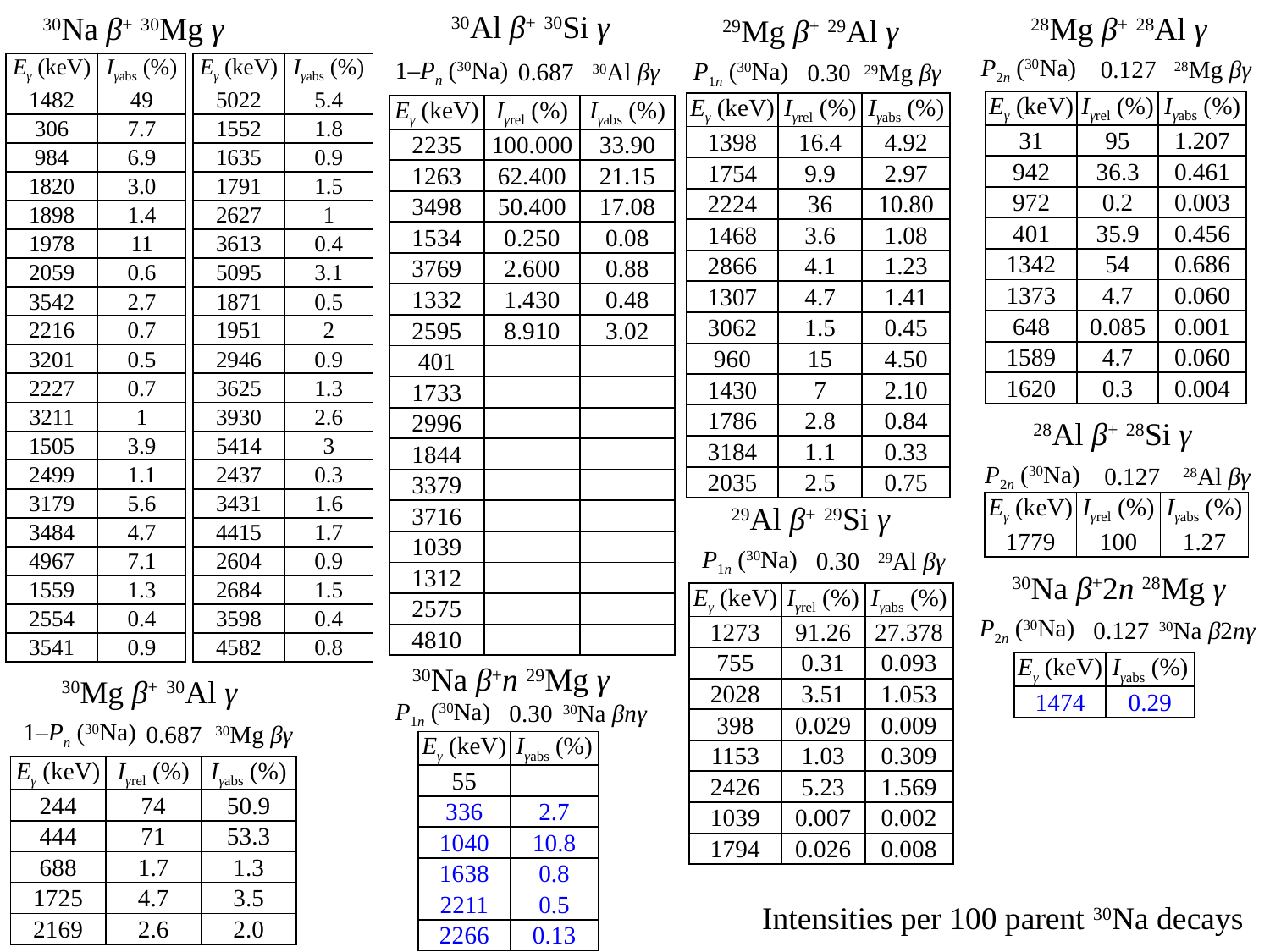

30Al β+ 30Si γ
30Na β+ 30Mg γ
28Mg β+ 28Al γ
29Mg β+ 29Al γ
| P2n (30Na) | 0.127 | 28Mg βγ |
| --- | --- | --- |
| Eγ (keV) | Iγabs (%) |
| --- | --- |
| 1482 | 49 |
| 306 | 7.7 |
| 984 | 6.9 |
| 1820 | 3.0 |
| 1898 | 1.4 |
| 1978 | 11 |
| 2059 | 0.6 |
| 3542 | 2.7 |
| 2216 | 0.7 |
| 3201 | 0.5 |
| 2227 | 0.7 |
| 3211 | 1 |
| 1505 | 3.9 |
| 2499 | 1.1 |
| 3179 | 5.6 |
| 3484 | 4.7 |
| 4967 | 7.1 |
| 1559 | 1.3 |
| 2554 | 0.4 |
| 3541 | 0.9 |
| Eγ (keV) | Iγabs (%) |
| --- | --- |
| 5022 | 5.4 |
| 1552 | 1.8 |
| 1635 | 0.9 |
| 1791 | 1.5 |
| 2627 | 1 |
| 3613 | 0.4 |
| 5095 | 3.1 |
| 1871 | 0.5 |
| 1951 | 2 |
| 2946 | 0.9 |
| 3625 | 1.3 |
| 3930 | 2.6 |
| 5414 | 3 |
| 2437 | 0.3 |
| 3431 | 1.6 |
| 4415 | 1.7 |
| 2604 | 0.9 |
| 2684 | 1.5 |
| 3598 | 0.4 |
| 4582 | 0.8 |
| 1–Pn (30Na) | 0.687 | 30Al βγ |
| --- | --- | --- |
| P1n (30Na) | 0.30 | 29Mg βγ |
| --- | --- | --- |
| Eγ (keV) | Iγrel (%) | Iγabs (%) |
| --- | --- | --- |
| 31 | 95 | 1.207 |
| 942 | 36.3 | 0.461 |
| 972 | 0.2 | 0.003 |
| 401 | 35.9 | 0.456 |
| 1342 | 54 | 0.686 |
| 1373 | 4.7 | 0.060 |
| 648 | 0.085 | 0.001 |
| 1589 | 4.7 | 0.060 |
| 1620 | 0.3 | 0.004 |
| Eγ (keV) | Iγrel (%) | Iγabs (%) |
| --- | --- | --- |
| 1398 | 16.4 | 4.92 |
| 1754 | 9.9 | 2.97 |
| 2224 | 36 | 10.80 |
| 1468 | 3.6 | 1.08 |
| 2866 | 4.1 | 1.23 |
| 1307 | 4.7 | 1.41 |
| 3062 | 1.5 | 0.45 |
| 960 | 15 | 4.50 |
| 1430 | 7 | 2.10 |
| 1786 | 2.8 | 0.84 |
| 3184 | 1.1 | 0.33 |
| 2035 | 2.5 | 0.75 |
| Eγ (keV) | Iγrel (%) | Iγabs (%) |
| --- | --- | --- |
| 2235 | 100.000 | 33.90 |
| 1263 | 62.400 | 21.15 |
| 3498 | 50.400 | 17.08 |
| 1534 | 0.250 | 0.08 |
| 3769 | 2.600 | 0.88 |
| 1332 | 1.430 | 0.48 |
| 2595 | 8.910 | 3.02 |
| 401 |  |  |
| 1733 |  |  |
| 2996 |  |  |
| 1844 |  |  |
| 3379 |  |  |
| 3716 |  |  |
| 1039 |  |  |
| 1312 |  |  |
| 2575 |  |  |
| 4810 |  |  |
28Al β+ 28Si γ
| P2n (30Na) | 0.127 | 28Al βγ |
| --- | --- | --- |
29Al β+ 29Si γ
| Eγ (keV) | Iγrel (%) | Iγabs (%) |
| --- | --- | --- |
| 1779 | 100 | 1.27 |
| P1n (30Na) | 0.30 | 29Al βγ |
| --- | --- | --- |
30Na β+2n 28Mg γ
| Eγ (keV) | Iγrel (%) | Iγabs (%) |
| --- | --- | --- |
| 1273 | 91.26 | 27.378 |
| 755 | 0.31 | 0.093 |
| 2028 | 3.51 | 1.053 |
| 398 | 0.029 | 0.009 |
| 1153 | 1.03 | 0.309 |
| 2426 | 5.23 | 1.569 |
| 1039 | 0.007 | 0.002 |
| 1794 | 0.026 | 0.008 |
| P2n (30Na) | 0.127 | 30Na β2nγ |
| --- | --- | --- |
30Na β+n 29Mg γ
| Eγ (keV) | Iγabs (%) |
| --- | --- |
| 1474 | 0.29 |
30Mg β+ 30Al γ
| P1n (30Na) | 0.30 | 30Na βnγ |
| --- | --- | --- |
| 1–Pn (30Na) | 0.687 | 30Mg βγ |
| --- | --- | --- |
| Eγ (keV) | Iγabs (%) |
| --- | --- |
| 55 |  |
| 336 | 2.7 |
| 1040 | 10.8 |
| 1638 | 0.8 |
| 2211 | 0.5 |
| 2266 | 0.13 |
| Eγ (keV) | Iγrel (%) | Iγabs (%) |
| --- | --- | --- |
| 244 | 74 | 50.9 |
| 444 | 71 | 53.3 |
| 688 | 1.7 | 1.3 |
| 1725 | 4.7 | 3.5 |
| 2169 | 2.6 | 2.0 |
Intensities per 100 parent 30Na decays